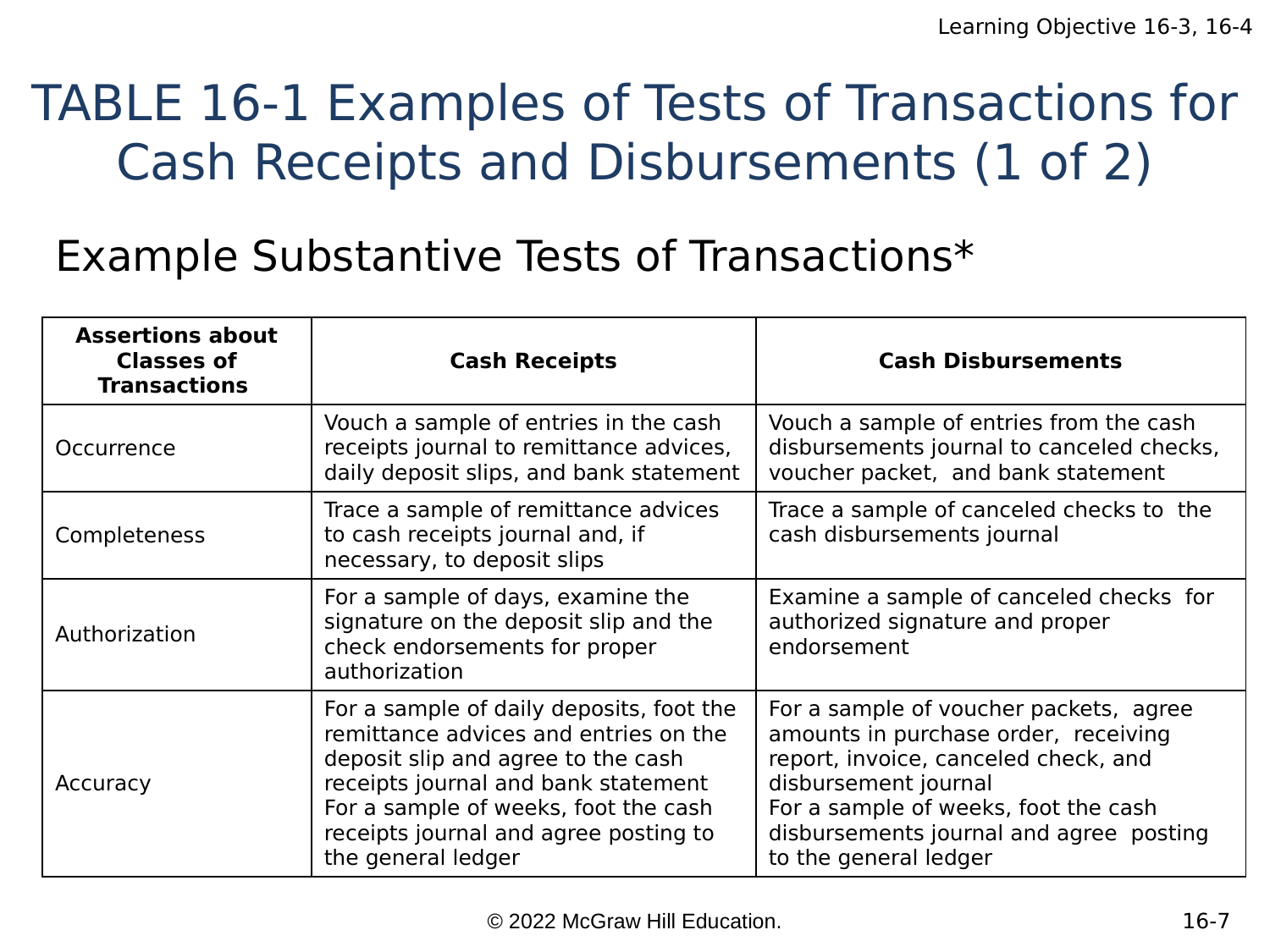

Learning Objective 16-3, 16-4
# TABLE 16-1 Examples of Tests of Transactions for Cash Receipts and Disbursements (1 of 2)
Example Substantive Tests of Transactions*
| Assertions about Classes of Transactions | Cash Receipts | Cash Disbursements |
| --- | --- | --- |
| Occurrence | Vouch a sample of entries in the cash receipts journal to remittance advices, daily deposit slips, and bank statement | Vouch a sample of entries from the cash disbursements journal to canceled checks, voucher packet, and bank statement |
| Completeness | Trace a sample of remittance advices to cash receipts journal and, if necessary, to deposit slips | Trace a sample of canceled checks to the cash disbursements journal |
| Authorization | For a sample of days, examine the signature on the deposit slip and the check endorsements for proper authorization | Examine a sample of canceled checks for authorized signature and proper endorsement |
| Accuracy | For a sample of daily deposits, foot the remittance advices and entries on the deposit slip and agree to the cash receipts journal and bank statement For a sample of weeks, foot the cash receipts journal and agree posting to the general ledger | For a sample of voucher packets, agree amounts in purchase order, receiving report, invoice, canceled check, and disbursement journal For a sample of weeks, foot the cash disbursements journal and agree posting to the general ledger |